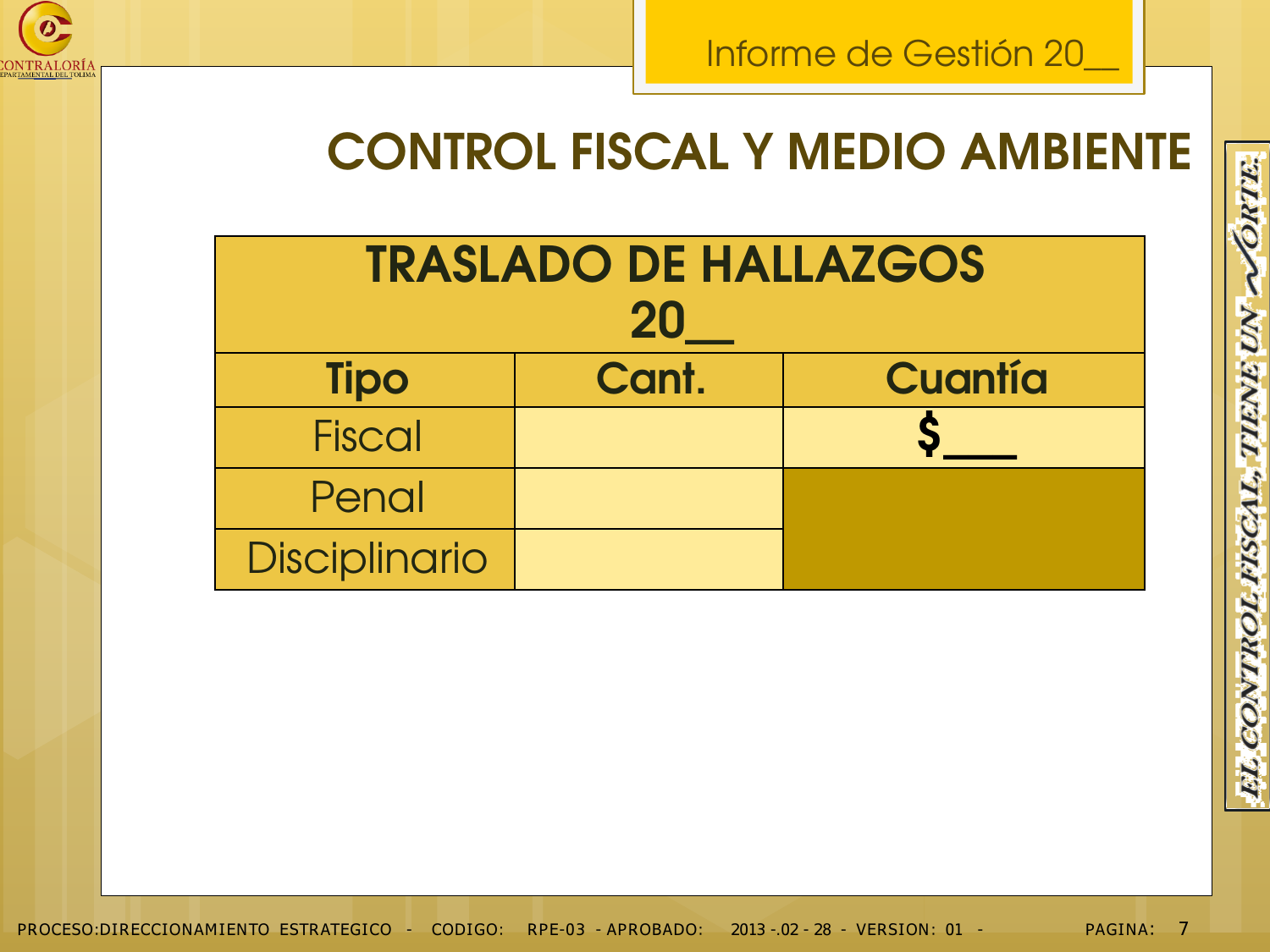

# CONTROL FISCAL Y MEDIO AMBIENTE
| TRASLADO DE HALLAZGOS 20\_\_ |  |  |
| --- | --- | --- |
| Tipo | Cant. | Cuantía |
| Fiscal |  | $\_\_\_ |
| Penal |  |  |
| Disciplinario |  |  |